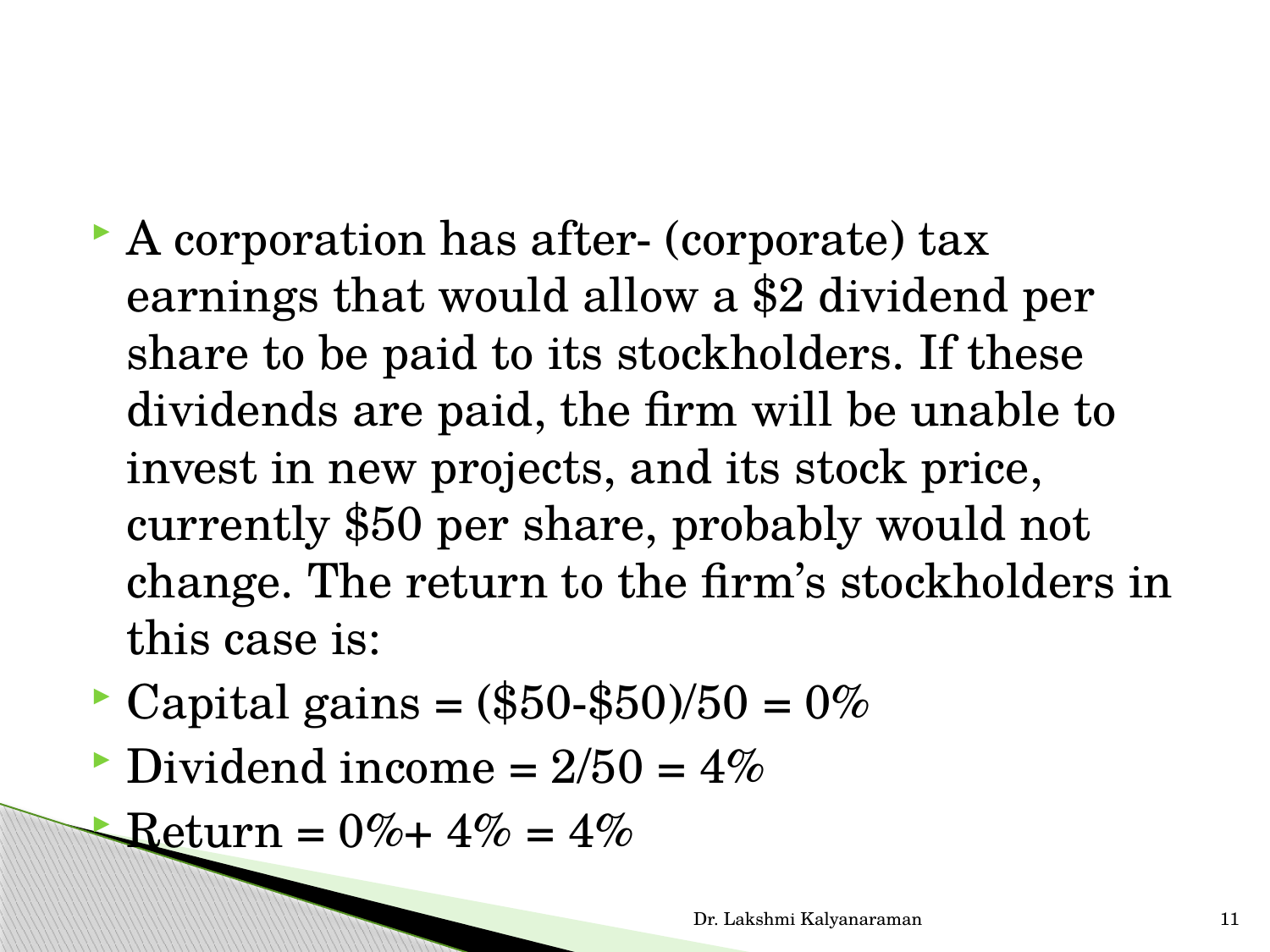

#
A corporation has after- (corporate) tax earnings that would allow a $2 dividend per share to be paid to its stockholders. If these dividends are paid, the firm will be unable to invest in new projects, and its stock price, currently $50 per share, probably would not change. The return to the firm’s stockholders in this case is:
Capital gains = ($50-$50)/50 = 0%
Dividend income = 2/50 = 4%
Return = 0%+ 4% = 4%

Dr. Lakshmi Kalyanaraman
11